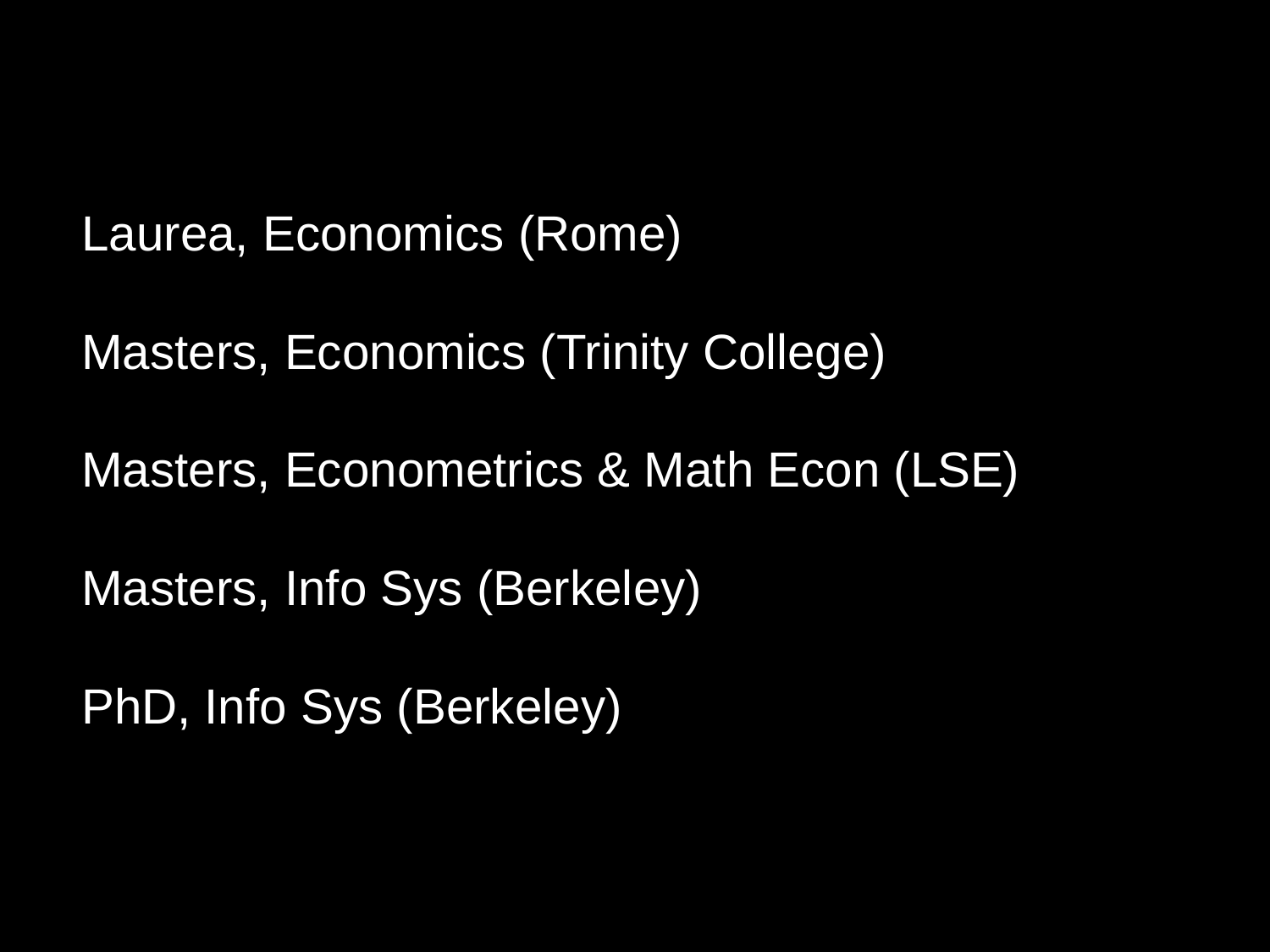

Laurea, Economics (Rome)
Masters, Economics (Trinity College)
Masters, Econometrics & Math Econ (LSE)
Masters, Info Sys (Berkeley)
PhD, Info Sys (Berkeley)